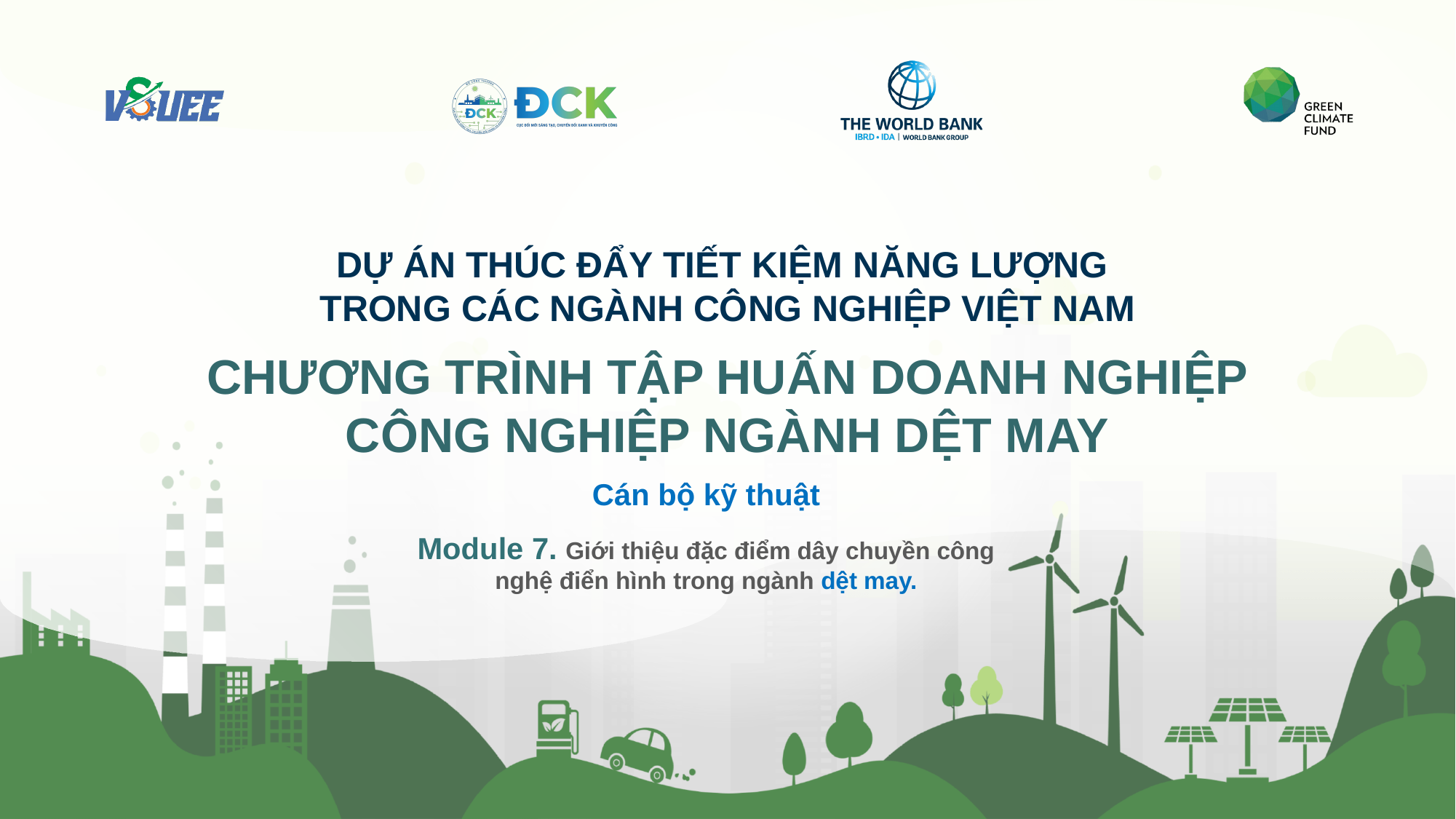

DỰ ÁN THÚC ĐẨY TIẾT KIỆM NĂNG LƯỢNG
TRONG CÁC NGÀNH CÔNG NGHIỆP VIỆT NAM
CHƯƠNG TRÌNH TẬP HUẤN DOANH NGHIỆP CÔNG NGHIỆP NGÀNH DỆT MAY
Cán bộ kỹ thuật
Module 7. Giới thiệu đặc điểm dây chuyền công nghệ điển hình trong ngành dệt may.